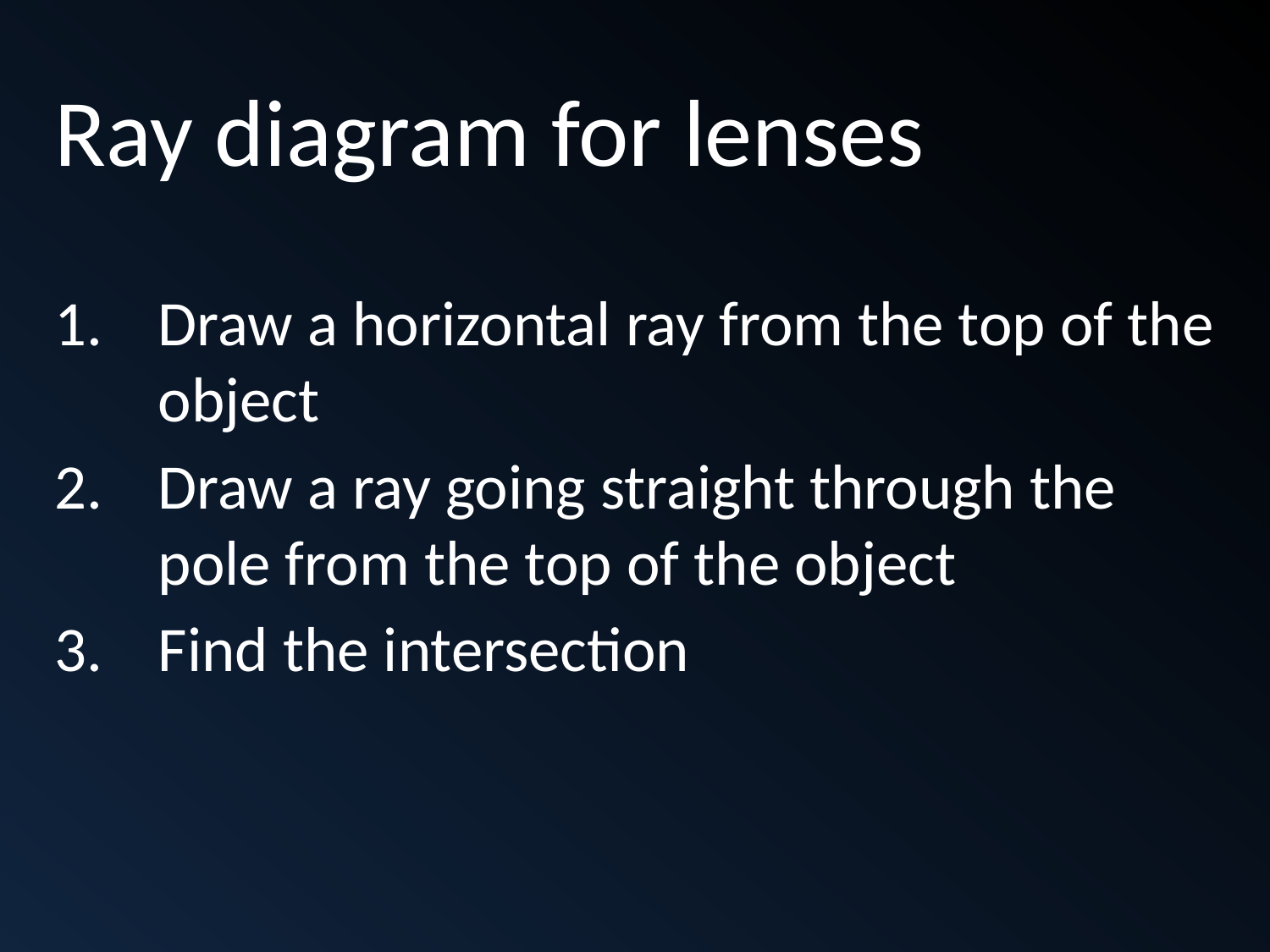

Ray diagram for lenses

Draw a horizontal ray from the top of the object
Draw a ray going straight through the pole from the top of the object
Find the intersection